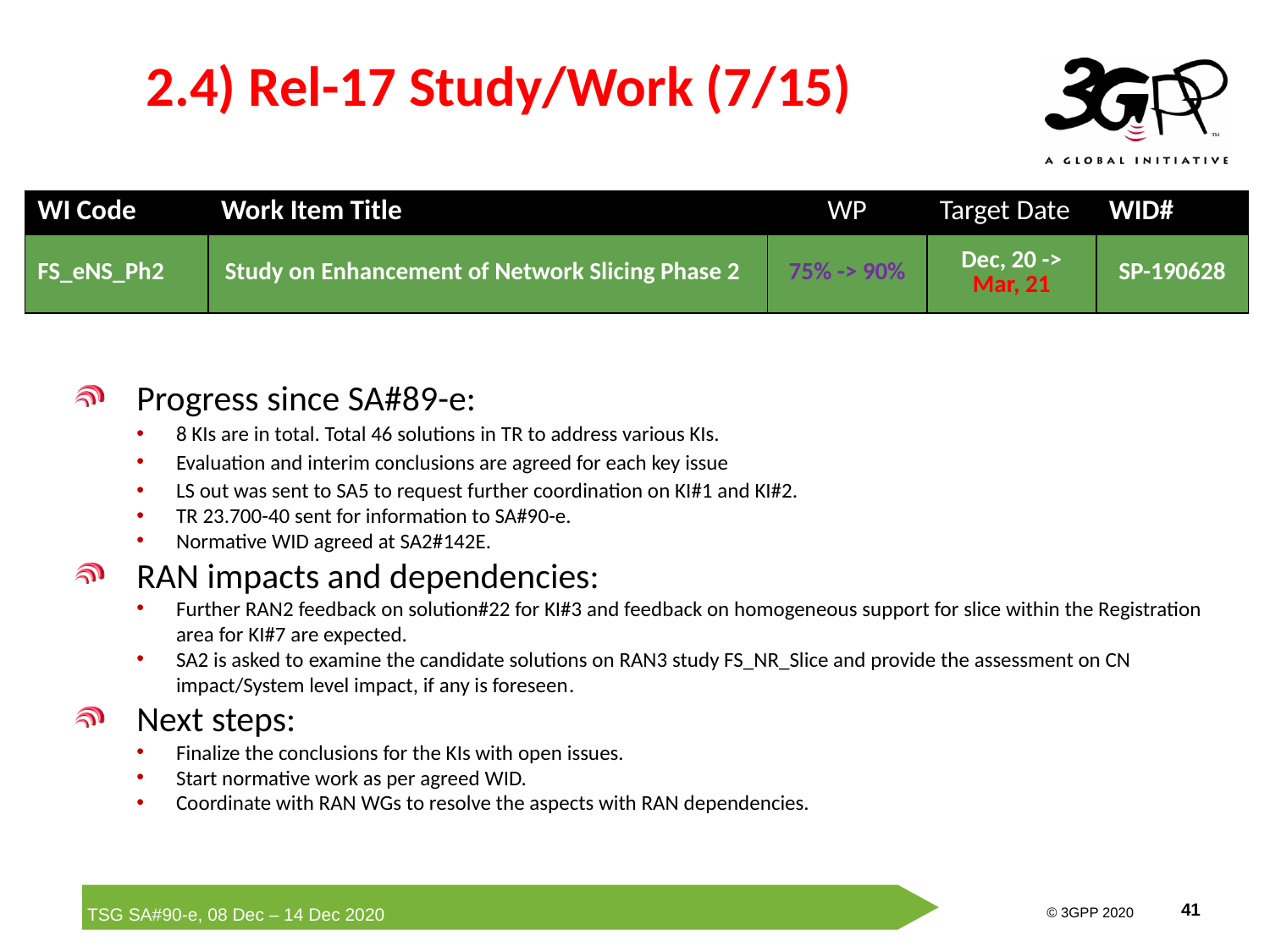

# 2.4) Rel-17 Study/Work (7/15)
| WI Code | Work Item Title | WP | Target Date | WID# |
| --- | --- | --- | --- | --- |
| FS\_eNS\_Ph2 | Study on Enhancement of Network Slicing Phase 2 | 75% -> 90% | Dec, 20 -> Mar, 21 | SP-190628 |
Progress since SA#89-e:
8 KIs are in total. Total 46 solutions in TR to address various KIs.
Evaluation and interim conclusions are agreed for each key issue
LS out was sent to SA5 to request further coordination on KI#1 and KI#2.
TR 23.700-40 sent for information to SA#90-e.
Normative WID agreed at SA2#142E.
RAN impacts and dependencies:
Further RAN2 feedback on solution#22 for KI#3 and feedback on homogeneous support for slice within the Registration area for KI#7 are expected.
SA2 is asked to examine the candidate solutions on RAN3 study FS_NR_Slice and provide the assessment on CN impact/System level impact, if any is foreseen.
Next steps:
Finalize the conclusions for the KIs with open issues.
Start normative work as per agreed WID.
Coordinate with RAN WGs to resolve the aspects with RAN dependencies.